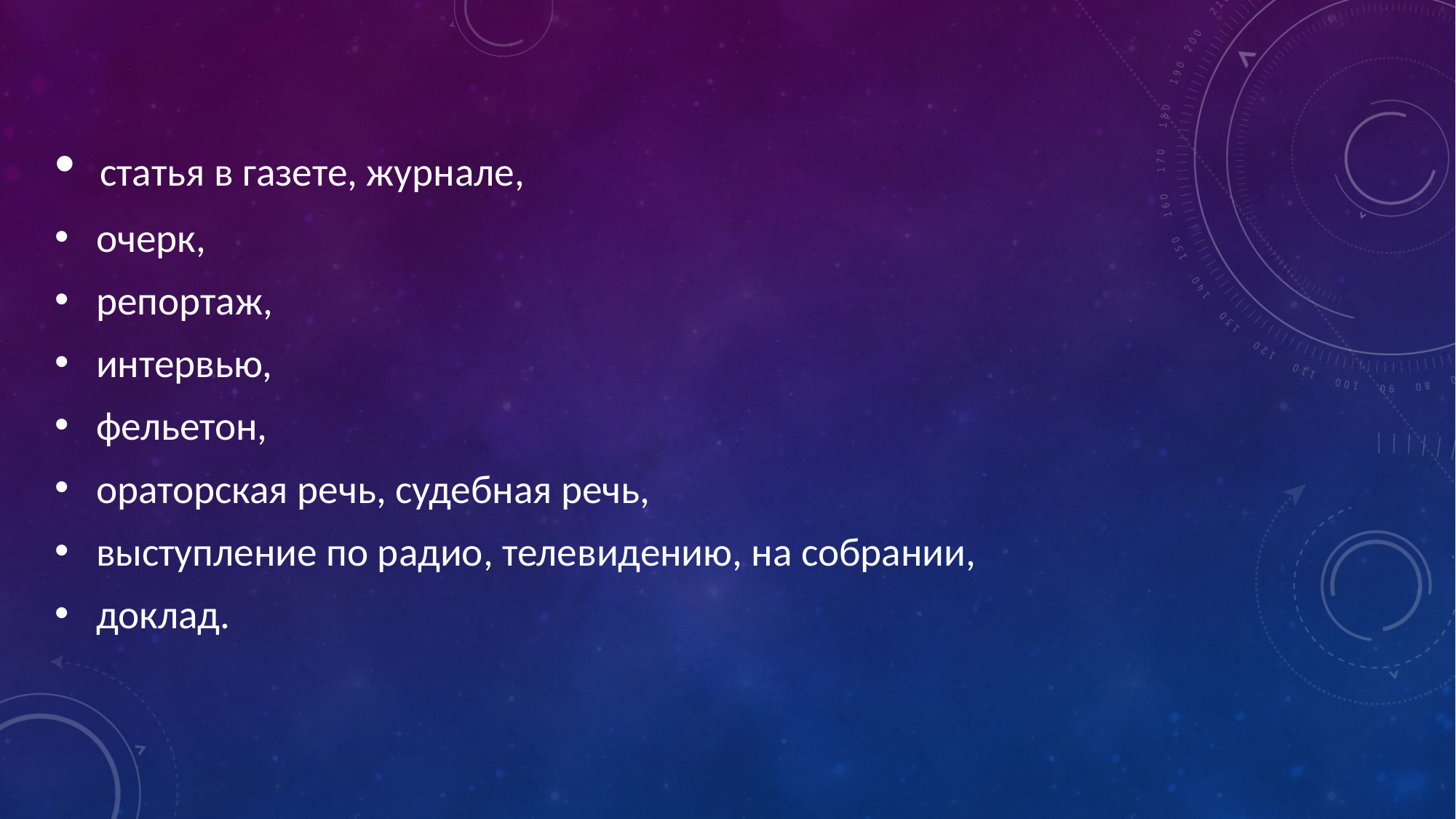

#
 статья в газете, журнале,
 очерк,
 репортаж,
 интервью,
 фельетон,
 ораторская речь, судебная речь,
 выступление по радио, телевидению, на собрании,
 доклад.